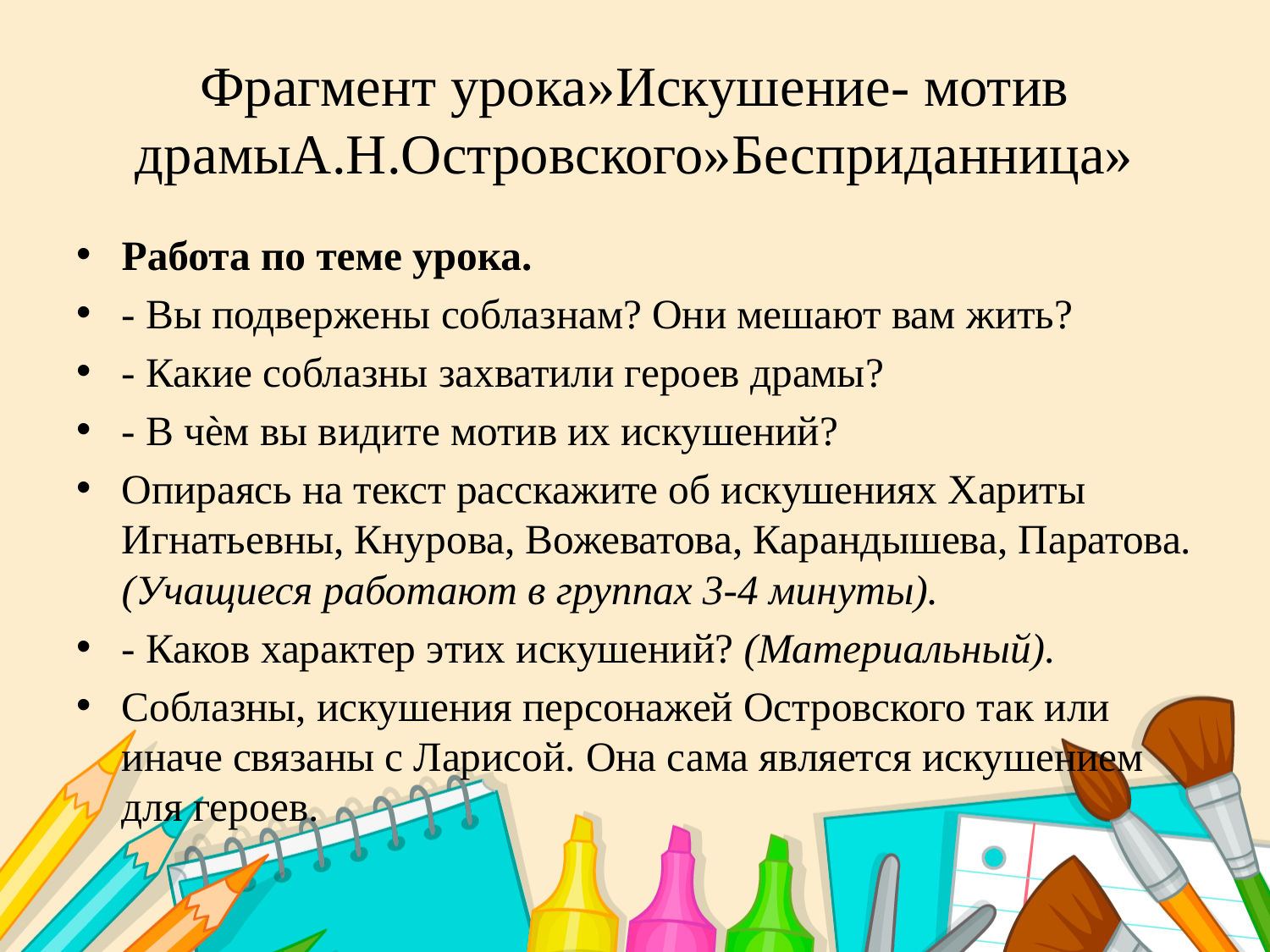

# Фрагмент урока»Искушение- мотив драмыА.Н.Островского»Бесприданница»
Работа по теме урока.
- Вы подвержены соблазнам? Они мешают вам жить?
- Какие соблазны захватили героев драмы?
- В чѐм вы видите мотив их искушений?
Опираясь на текст расскажите об искушениях Хариты Игнатьевны, Кнурова, Вожеватова, Карандышева, Паратова. (Учащиеся работают в группах 3-4 минуты).
- Каков характер этих искушений? (Материальный).
Соблазны, искушения персонажей Островского так или иначе связаны с Ларисой. Она сама является искушением для героев.